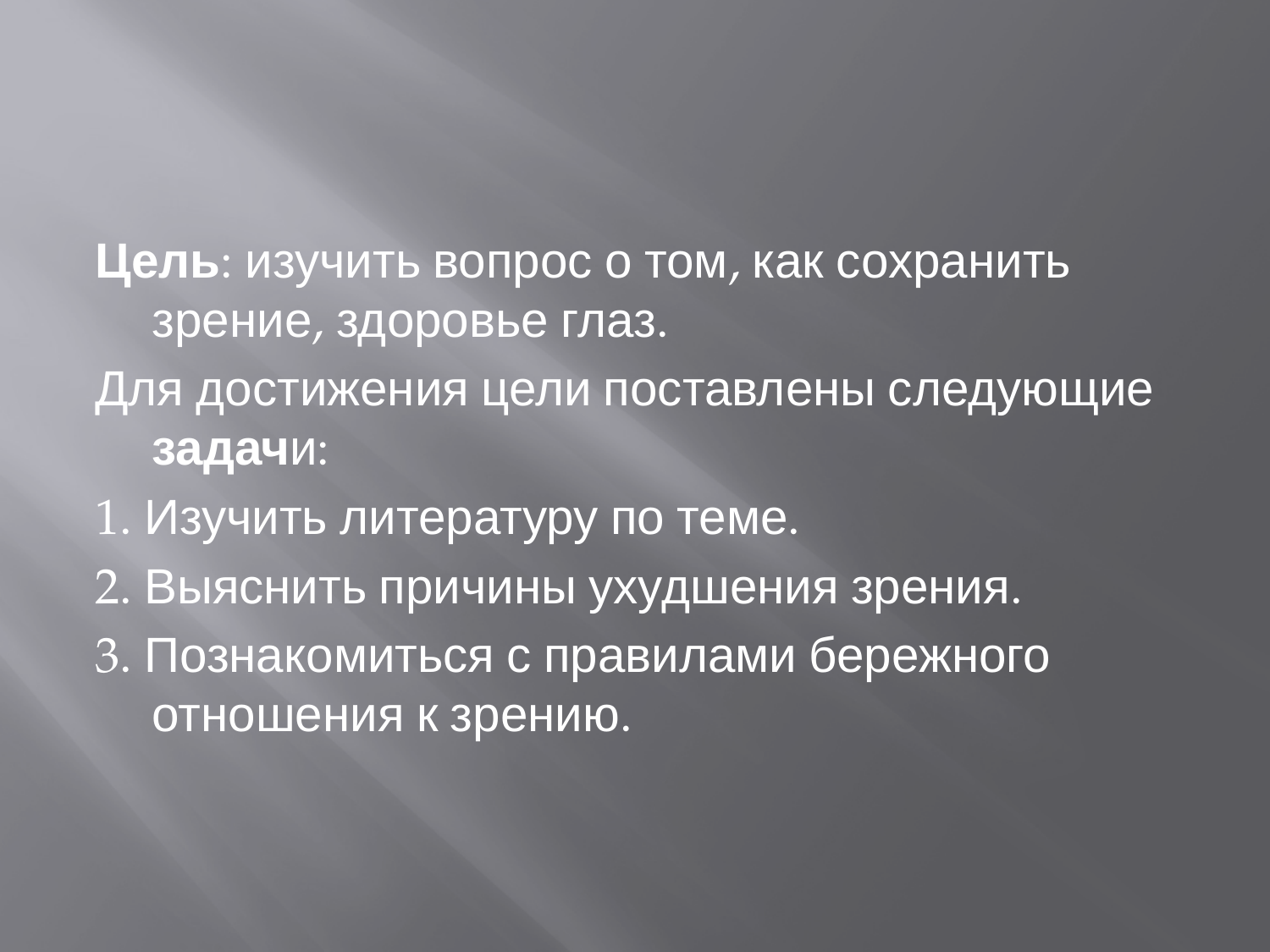

#
Цель: изучить вопрос о том, как сохранить зрение, здоровье глаз.
Для достижения цели поставлены следующие задачи:
1. Изучить литературу по теме.
2. Выяснить причины ухудшения зрения.
3. Познакомиться с правилами бережного отношения к зрению.